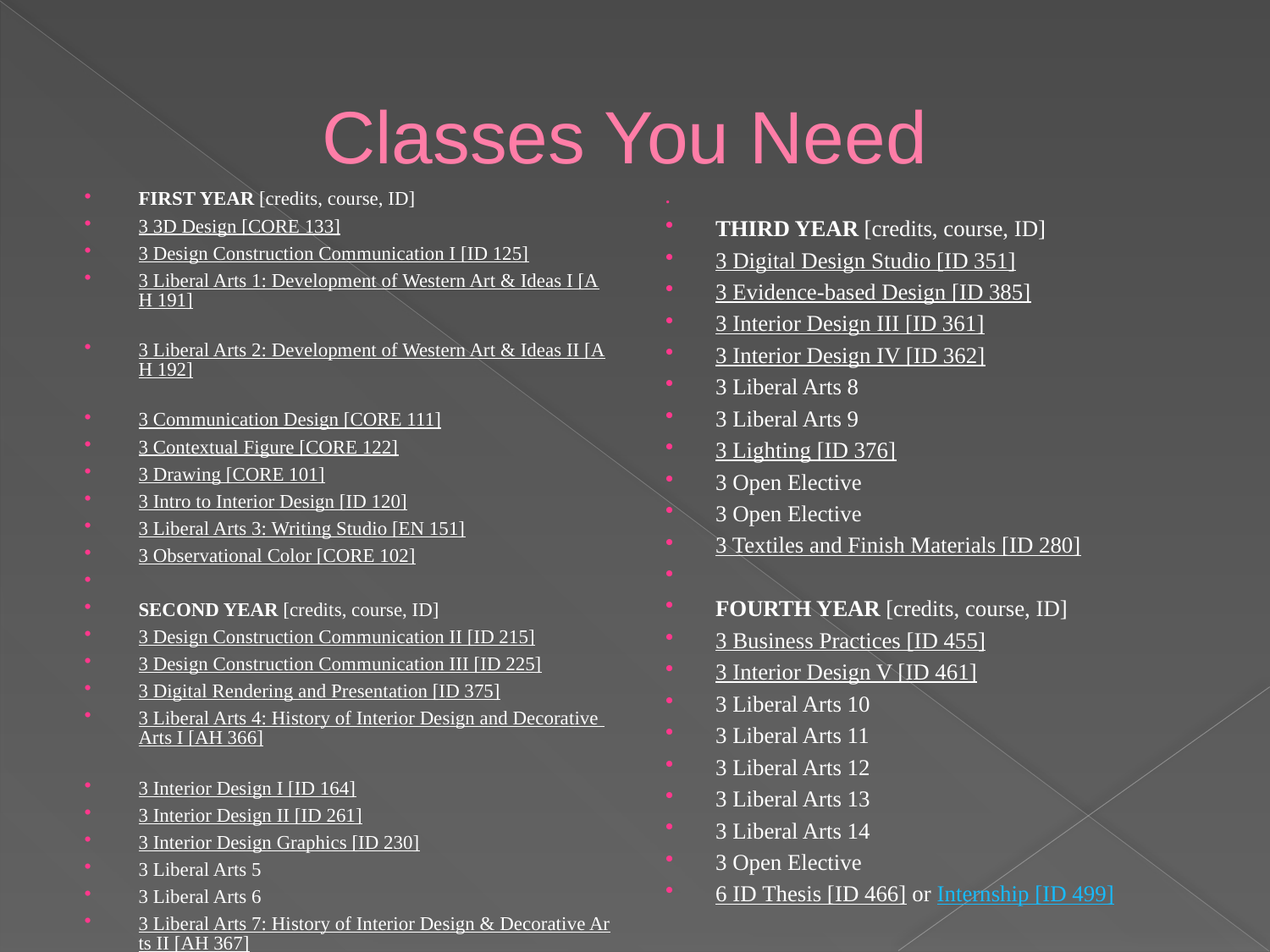

# Classes You Need
FIRST YEAR [credits, course, ID]
3 3D Design [CORE 133]
3 Design Construction Communication I [ID 125]
3 Liberal Arts 1: Development of Western Art & Ideas I [AH 191]
3 Liberal Arts 2: Development of Western Art & Ideas II [AH 192]
3 Communication Design [CORE 111]
3 Contextual Figure [CORE 122]
3 Drawing [CORE 101]
3 Intro to Interior Design [ID 120]
3 Liberal Arts 3: Writing Studio [EN 151]
3 Observational Color [CORE 102]

SECOND YEAR [credits, course, ID]
3 Design Construction Communication II [ID 215]
3 Design Construction Communication III [ID 225]
3 Digital Rendering and Presentation [ID 375]
3 Liberal Arts 4: History of Interior Design and Decorative Arts I [AH 366]
3 Interior Design I [ID 164]
3 Interior Design II [ID 261]
3 Interior Design Graphics [ID 230]
3 Liberal Arts 5
3 Liberal Arts 6
3 Liberal Arts 7: History of Interior Design & Decorative Arts II [AH 367]
3 Open Elective

THIRD YEAR [credits, course, ID]
3 Digital Design Studio [ID 351]
3 Evidence-based Design [ID 385]
3 Interior Design III [ID 361]
3 Interior Design IV [ID 362]
3 Liberal Arts 8
3 Liberal Arts 9
3 Lighting [ID 376]
3 Open Elective
3 Open Elective
3 Textiles and Finish Materials [ID 280]

FOURTH YEAR [credits, course, ID]
3 Business Practices [ID 455]
3 Interior Design V [ID 461]
3 Liberal Arts 10
3 Liberal Arts 11
3 Liberal Arts 12
3 Liberal Arts 13
3 Liberal Arts 14
3 Open Elective
6 ID Thesis [ID 466] or Internship [ID 499]